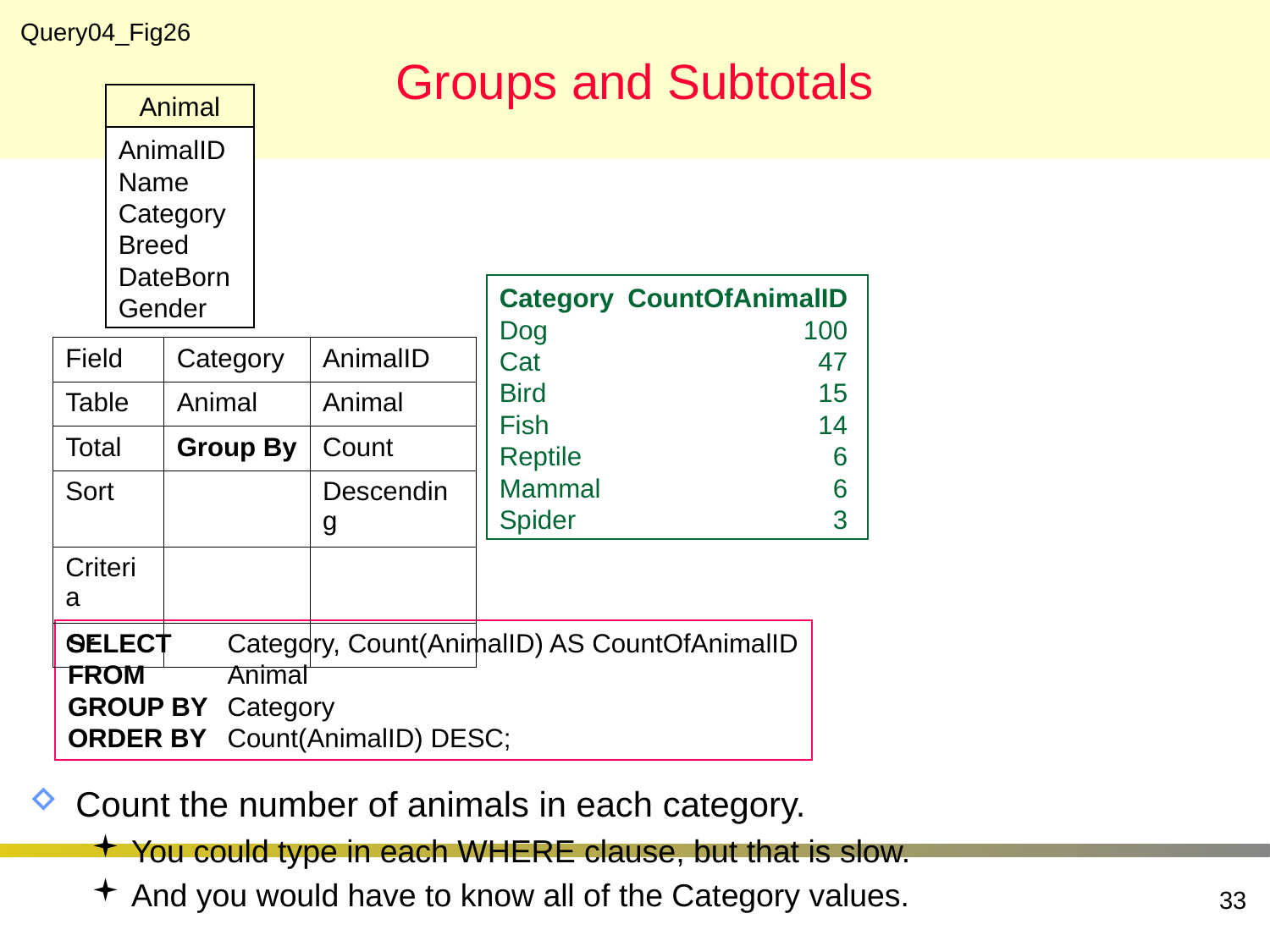

# Groups and Subtotals
Query04_Fig26
Animal
AnimalID
Name
Category
Breed
DateBorn
Gender
Category	CountOfAnimalID
Dog	100
Cat	47
Bird	15
Fish	14
Reptile	6
Mammal	6
Spider	3

| Field | Category | AnimalID |
| --- | --- | --- |
| Table | Animal | Animal |
| Total | Group By | Count |
| Sort |  | Descending |
| Criteria |  |  |
| Or |  |  |
SELECT	Category, Count(AnimalID) AS CountOfAnimalID
FROM	Animal
GROUP BY	Category
ORDER BY	Count(AnimalID) DESC;
Count the number of animals in each category.
You could type in each WHERE clause, but that is slow.
And you would have to know all of the Category values.
33